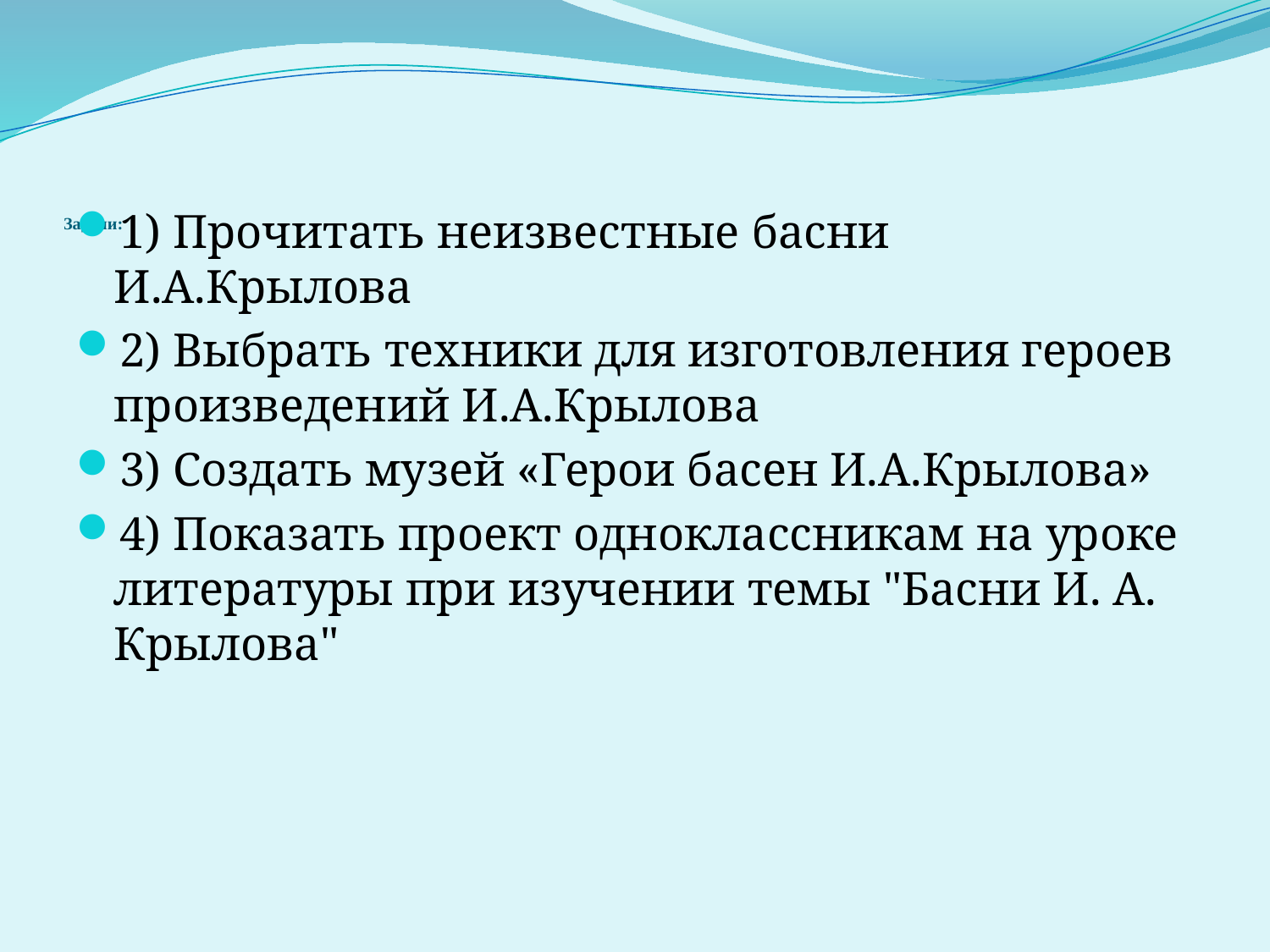

# Задачи:
1) Прочитать неизвестные басни И.А.Крылова
2) Выбрать техники для изготовления героев произведений И.А.Крылова
3) Создать музей «Герои басен И.А.Крылова»
4) Показать проект одноклассникам на уроке литературы при изучении темы "Басни И. А. Крылова"